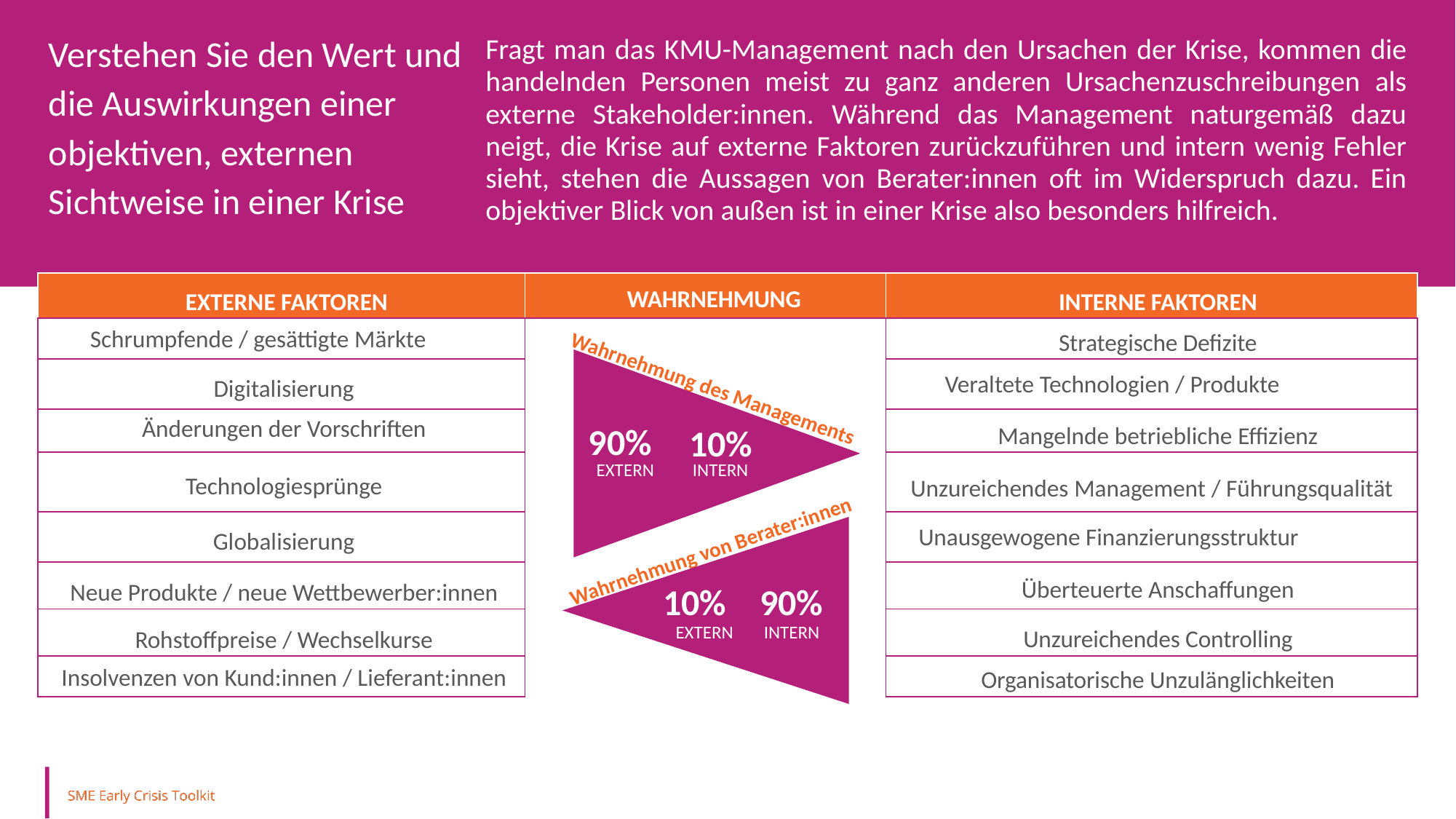

Verstehen Sie den Wert und die Auswirkungen einer objektiven, externen Sichtweise in einer Krise
Fragt man das KMU-Management nach den Ursachen der Krise, kommen die handelnden Personen meist zu ganz anderen Ursachenzuschreibungen als externe Stakeholder:innen. Während das Management naturgemäß dazu neigt, die Krise auf externe Faktoren zurückzuführen und intern wenig Fehler sieht, stehen die Aussagen von Berater:innen oft im Widerspruch dazu. Ein objektiver Blick von außen ist in einer Krise also besonders hilfreich.

| EXTERNE FAKTOREN | WAHRNEHMUNG | INTERNE FAKTOREN |
| --- | --- | --- |
| Schrumpfende / gesättigte Märkte |  | Strategische Defizite |
| Digitalisierung |  | Veraltete Technologien / Produkte |
| Änderungen der Vorschriften |  | Mangelnde betriebliche Effizienz |
| Technologiesprünge |  | Unzureichendes Management / Führungsqualität |
| Globalisierung |  | Unausgewogene Finanzierungsstruktur |
| Neue Produkte / neue Wettbewerber:innen |  | Überteuerte Anschaffungen |
| Rohstoffpreise / Wechselkurse |  | Unzureichendes Controlling |
| Insolvenzen von Kund:innen / Lieferant:innen |  | Organisatorische Unzulänglichkeiten |

90%
10%
EXTERN
INTERN
Wahrnehmung des Managements

90%
10%
EXTERN
INTERN
Wahrnehmung von Berater:innen